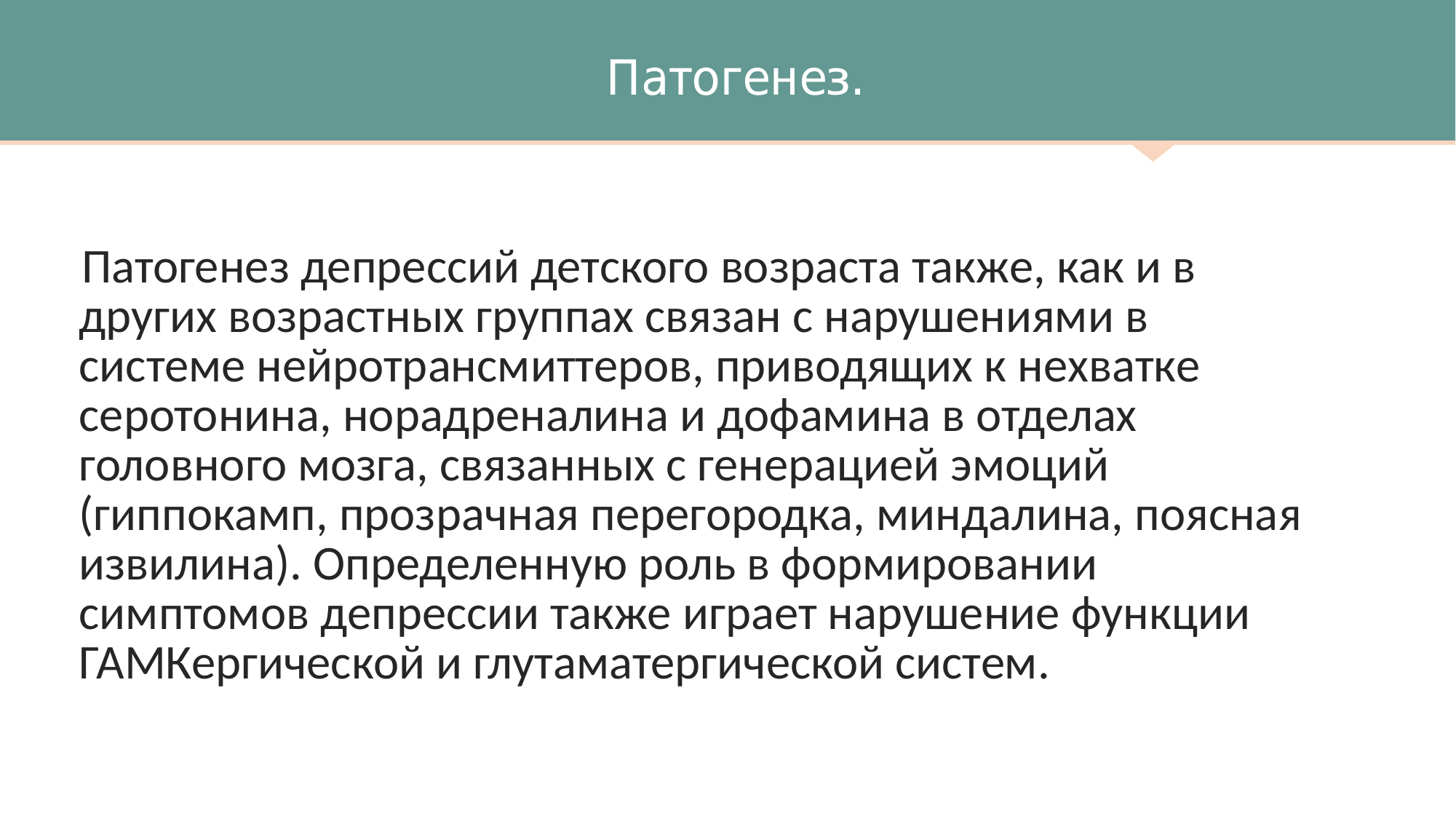

# Патогенез.
Патогенез депрессий детского возраста также, как и в других возрастных группах связан с нарушениями в системе нейротрансмиттеров, приводящих к нехватке серотонина, норадреналина и дофамина в отделах головного мозга, связанных с генерацией эмоций (гиппокамп, прозрачная перегородка, миндалина, поясная извилина). Определенную роль в формировании симптомов депрессии также играет нарушение функции ГАМКергической и глутаматергической систем.